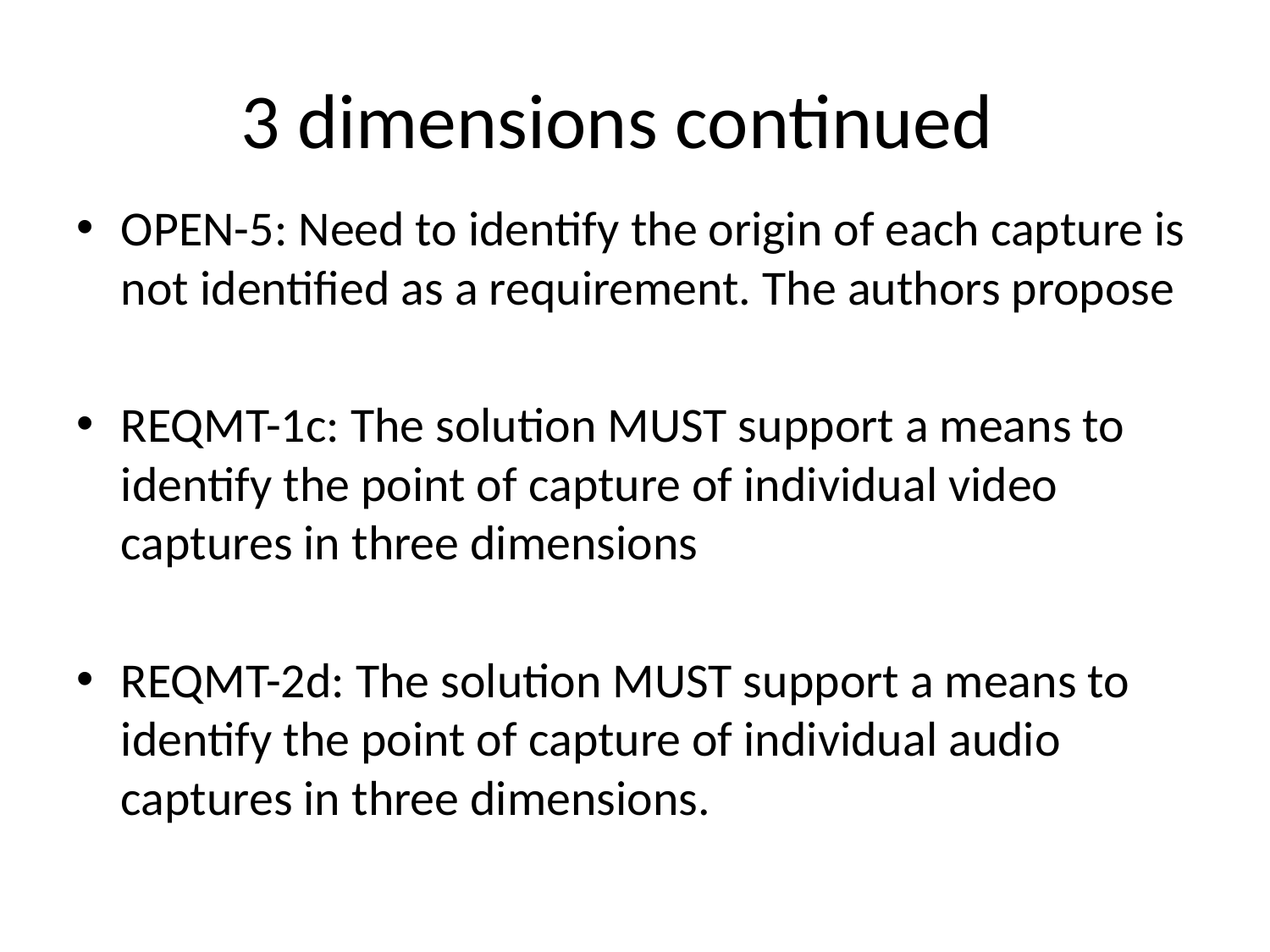

# 3 dimensions continued
OPEN-5: Need to identify the origin of each capture is not identified as a requirement. The authors propose

REQMT-1c: The solution MUST support a means to identify the point of capture of individual video captures in three dimensions

REQMT-2d: The solution MUST support a means to identify the point of capture of individual audio captures in three dimensions.